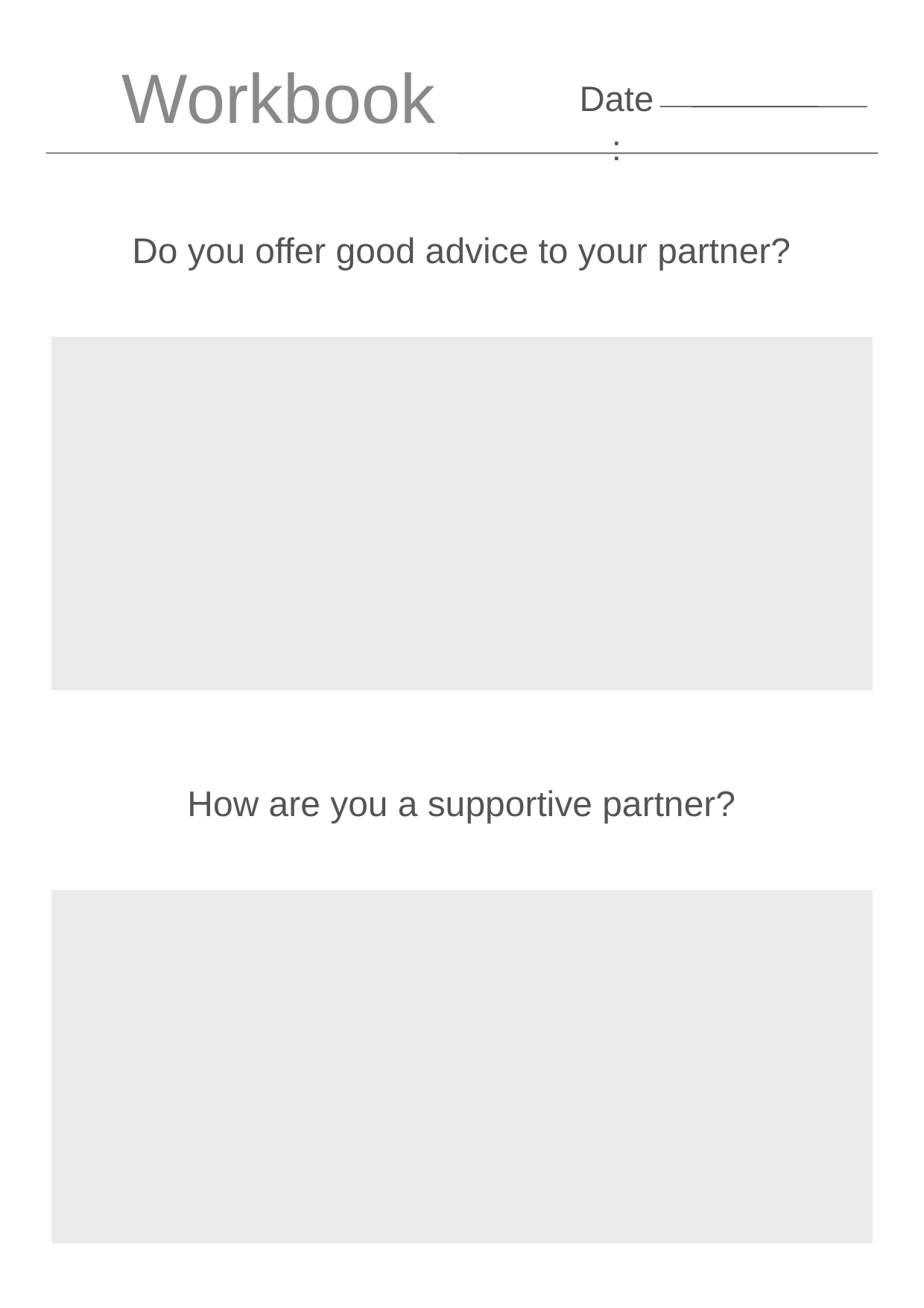

Workbook
Date:

Do you offer good advice to your partner?

How are you a supportive partner?